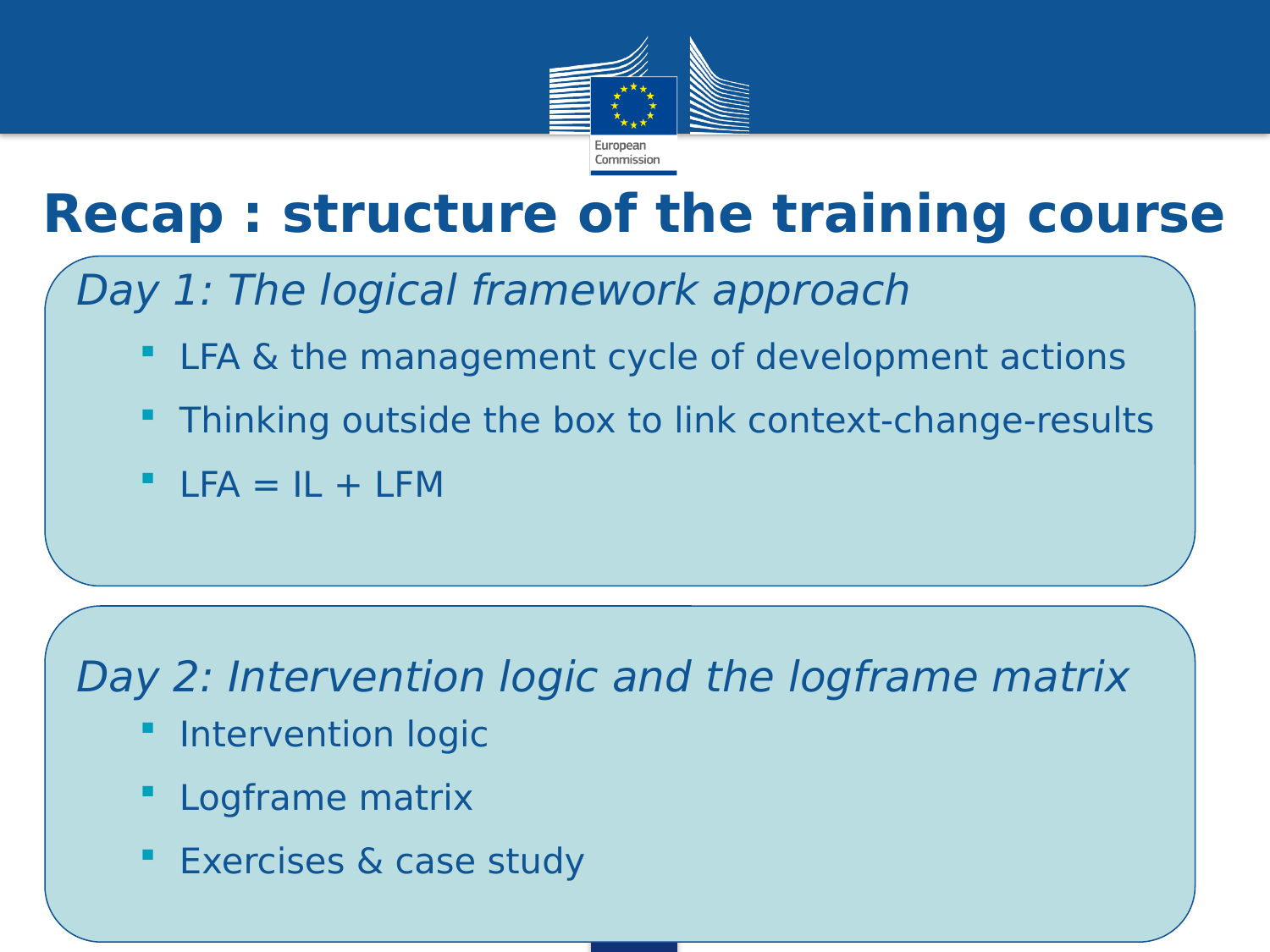

# Recap : structure of the training course

Day 1: The logical framework approach
LFA & the management cycle of development actions
Thinking outside the box to link context-change-results
LFA = IL + LFM

Day 2: Intervention logic and the logframe matrix
Intervention logic
Logframe matrix
Exercises & case study

2